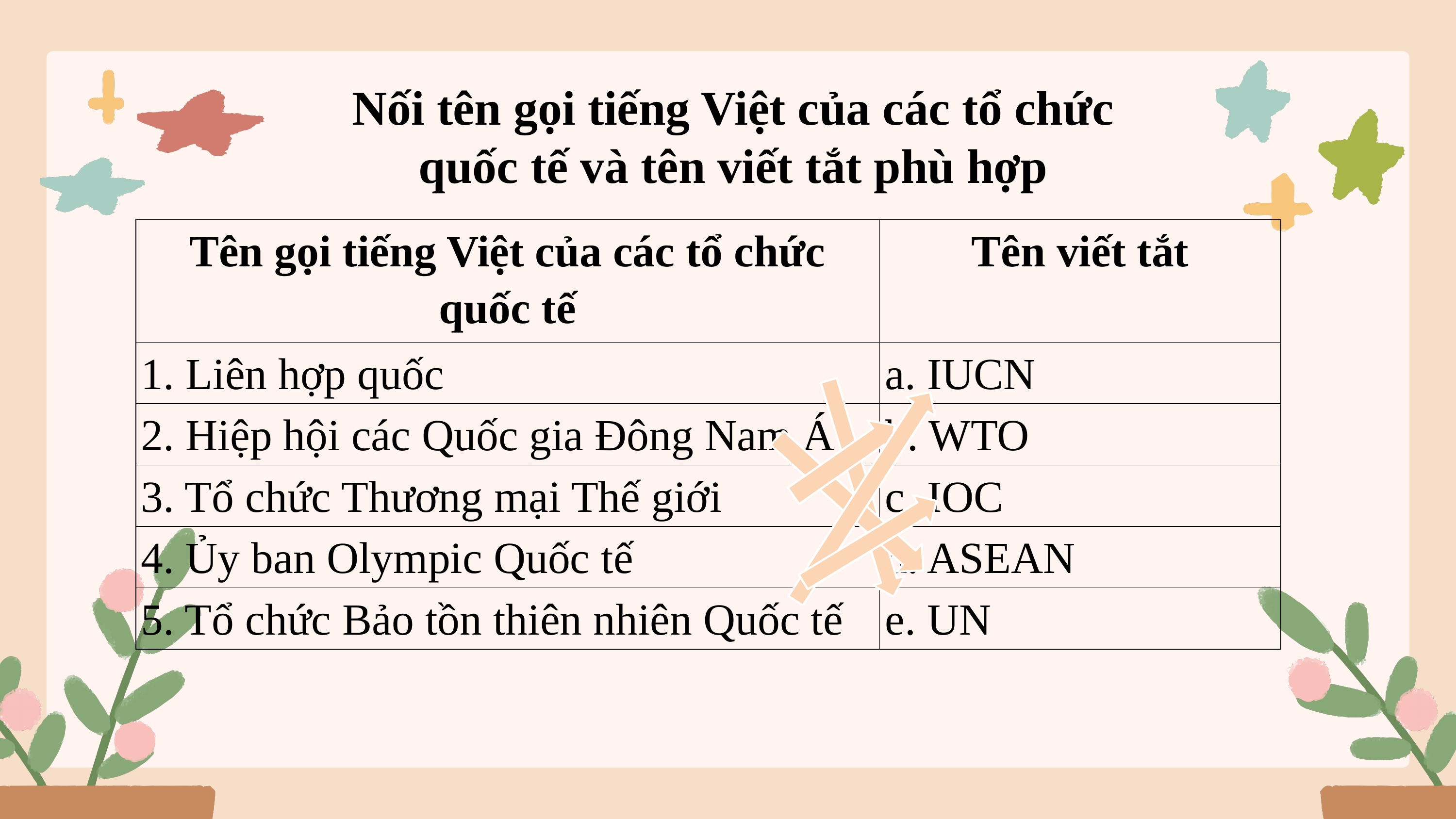

Nối tên gọi tiếng Việt của các tổ chức quốc tế và tên viết tắt phù hợp
| Tên gọi tiếng Việt của các tổ chức quốc tế | Tên viết tắt |
| --- | --- |
| 1. Liên hợp quốc | a. IUCN |
| 2. Hiệp hội các Quốc gia Đông Nam Á | b. WTO |
| 3. Tổ chức Thương mại Thế giới | c. IOC |
| 4. Ủy ban Olympic Quốc tế | d. ASEAN |
| 5. Tổ chức Bảo tồn thiên nhiên Quốc tế | e. UN |